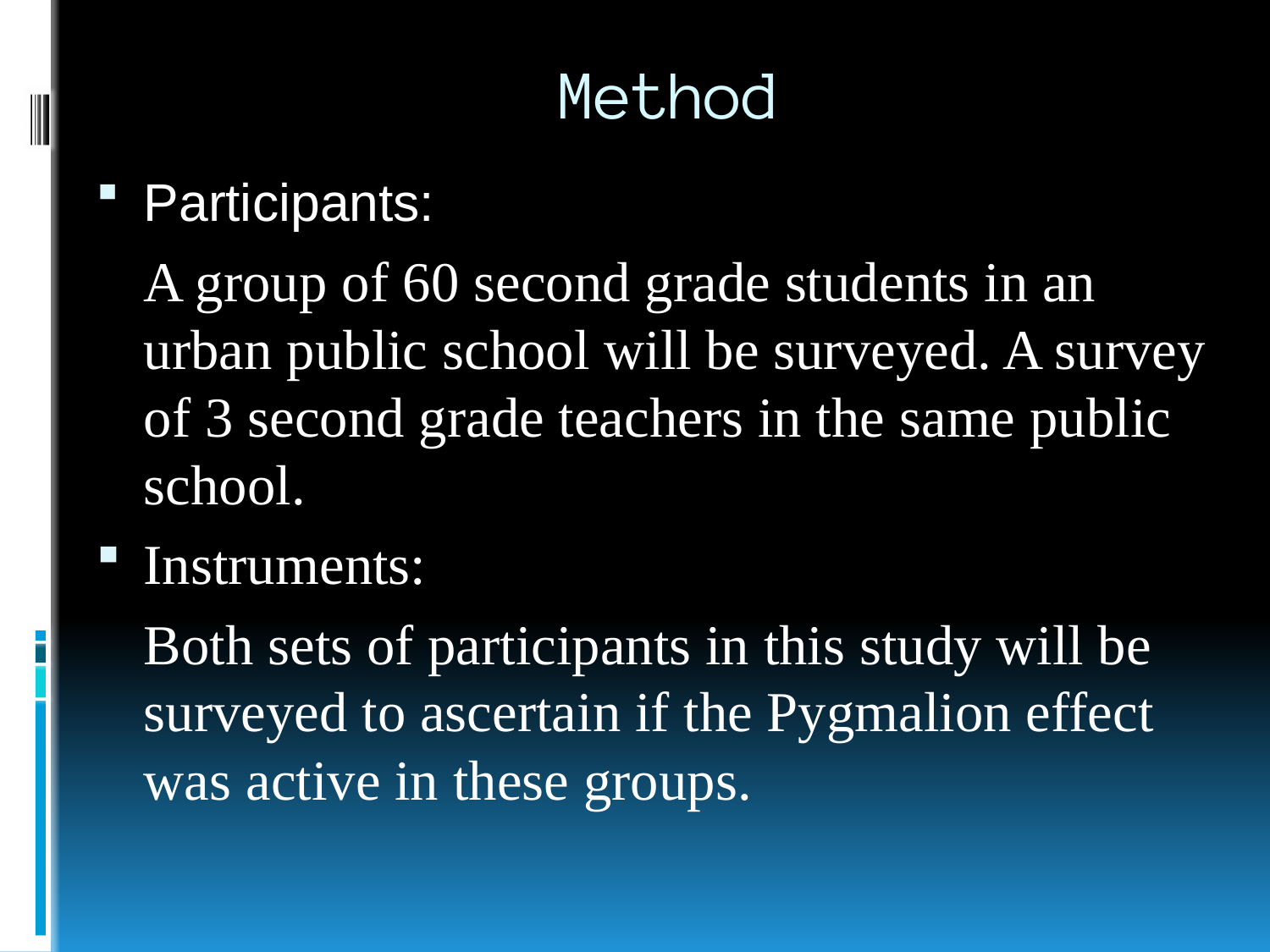

# Method
Participants:
	A group of 60 second grade students in an urban public school will be surveyed. A survey of 3 second grade teachers in the same public school.
Instruments:
	Both sets of participants in this study will be surveyed to ascertain if the Pygmalion effect was active in these groups.